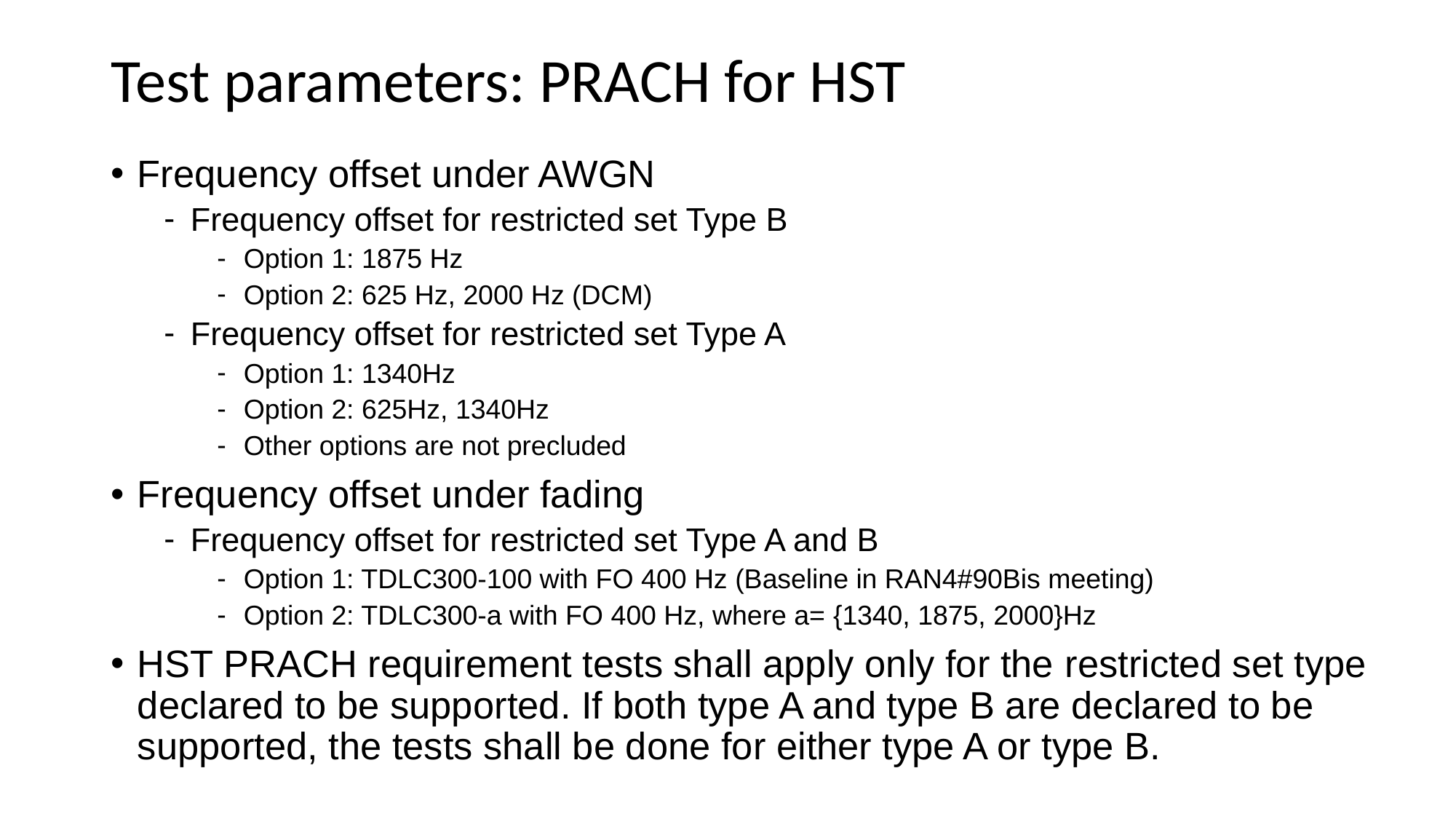

# Test parameters: PRACH for HST
Frequency offset under AWGN
Frequency offset for restricted set Type B
Option 1: 1875 Hz
Option 2: 625 Hz, 2000 Hz (DCM)
Frequency offset for restricted set Type A
Option 1: 1340Hz
Option 2: 625Hz, 1340Hz
Other options are not precluded
Frequency offset under fading
Frequency offset for restricted set Type A and B
Option 1: TDLC300-100 with FO 400 Hz (Baseline in RAN4#90Bis meeting)
Option 2: TDLC300-a with FO 400 Hz, where a= {1340, 1875, 2000}Hz
HST PRACH requirement tests shall apply only for the restricted set type declared to be supported. If both type A and type B are declared to be supported, the tests shall be done for either type A or type B.